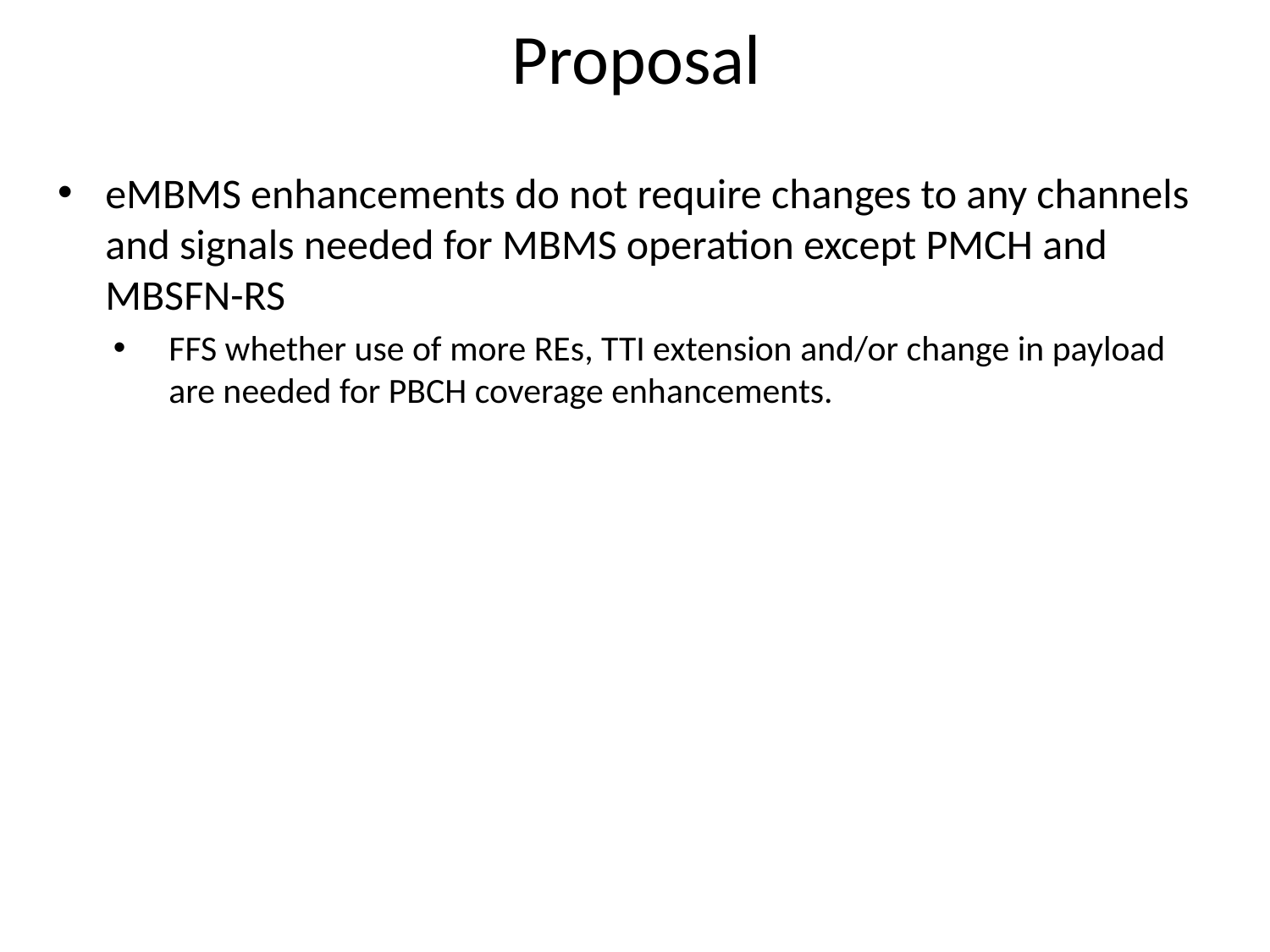

# Proposal
eMBMS enhancements do not require changes to any channels and signals needed for MBMS operation except PMCH and MBSFN-RS
FFS whether use of more REs, TTI extension and/or change in payload are needed for PBCH coverage enhancements.